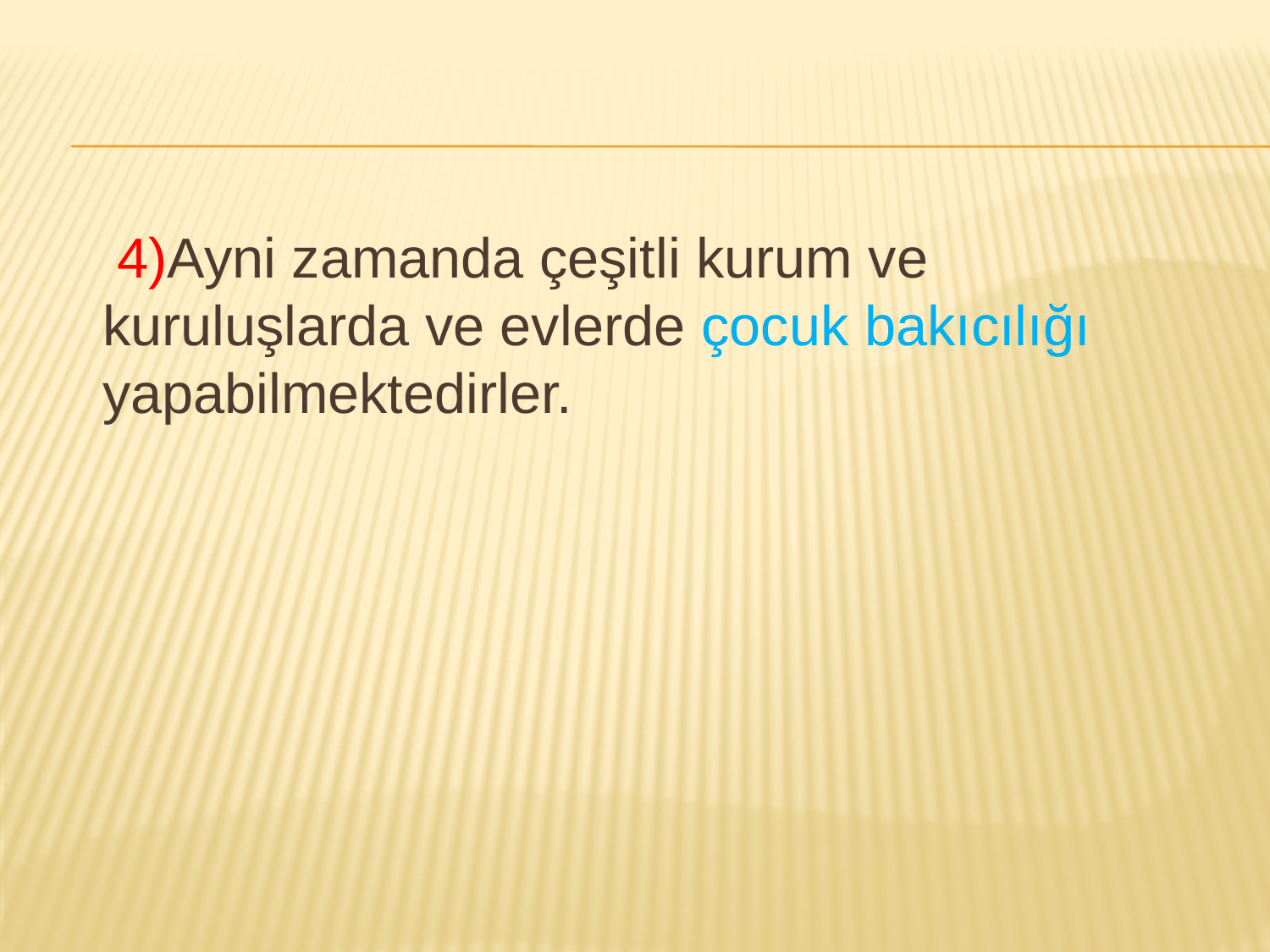

4)Ayni zamanda çeşitli kurum ve kuruluşlarda ve evlerde çocuk bakıcılığı yapabilmektedirler.